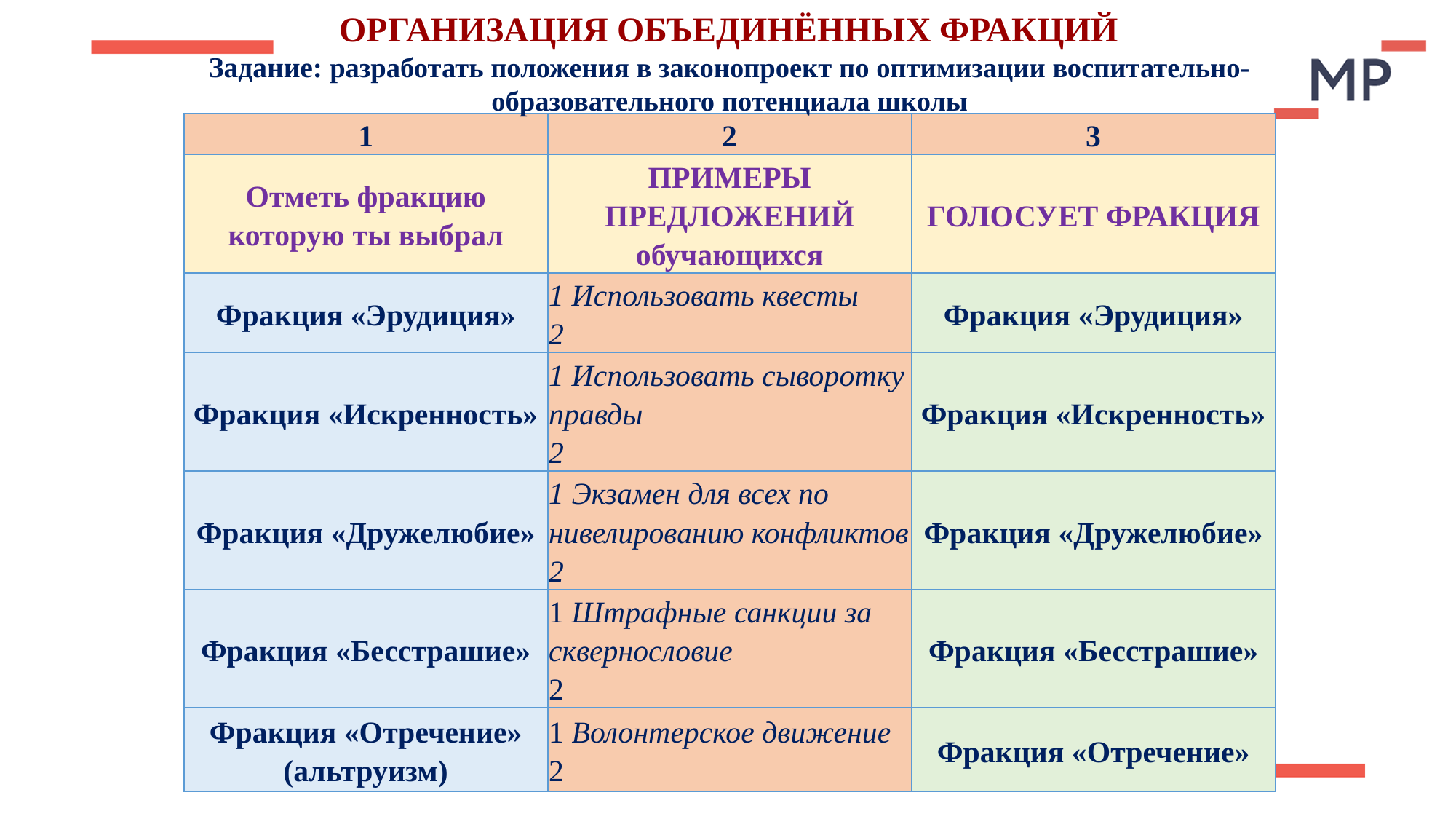

ОРГАНИЗАЦИЯ ОБЪЕДИНЁННЫХ ФРАКЦИЙ
Задание: разработать положения в законопроект по оптимизации воспитательно-образовательного потенциала школы

| 1 | 2 | 3 |
| --- | --- | --- |
| Отметь фракцию которую ты выбрал | ПРИМЕРЫ ПРЕДЛОЖЕНИЙ обучающихся | ГОЛОСУЕТ ФРАКЦИЯ |
| Фракция «Эрудиция» | 1 Использовать квесты 2 | Фракция «Эрудиция» |
| Фракция «Искренность» | 1 Использовать сыворотку правды 2 | Фракция «Искренность» |
| Фракция «Дружелюбие» | 1 Экзамен для всех по нивелированию конфликтов 2 | Фракция «Дружелюбие» |
| Фракция «Бесстрашие» | 1 Штрафные санкции за сквернословие 2 | Фракция «Бесстрашие» |
| Фракция «Отречение» (альтруизм) | 1 Волонтерское движение 2 | Фракция «Отречение» |